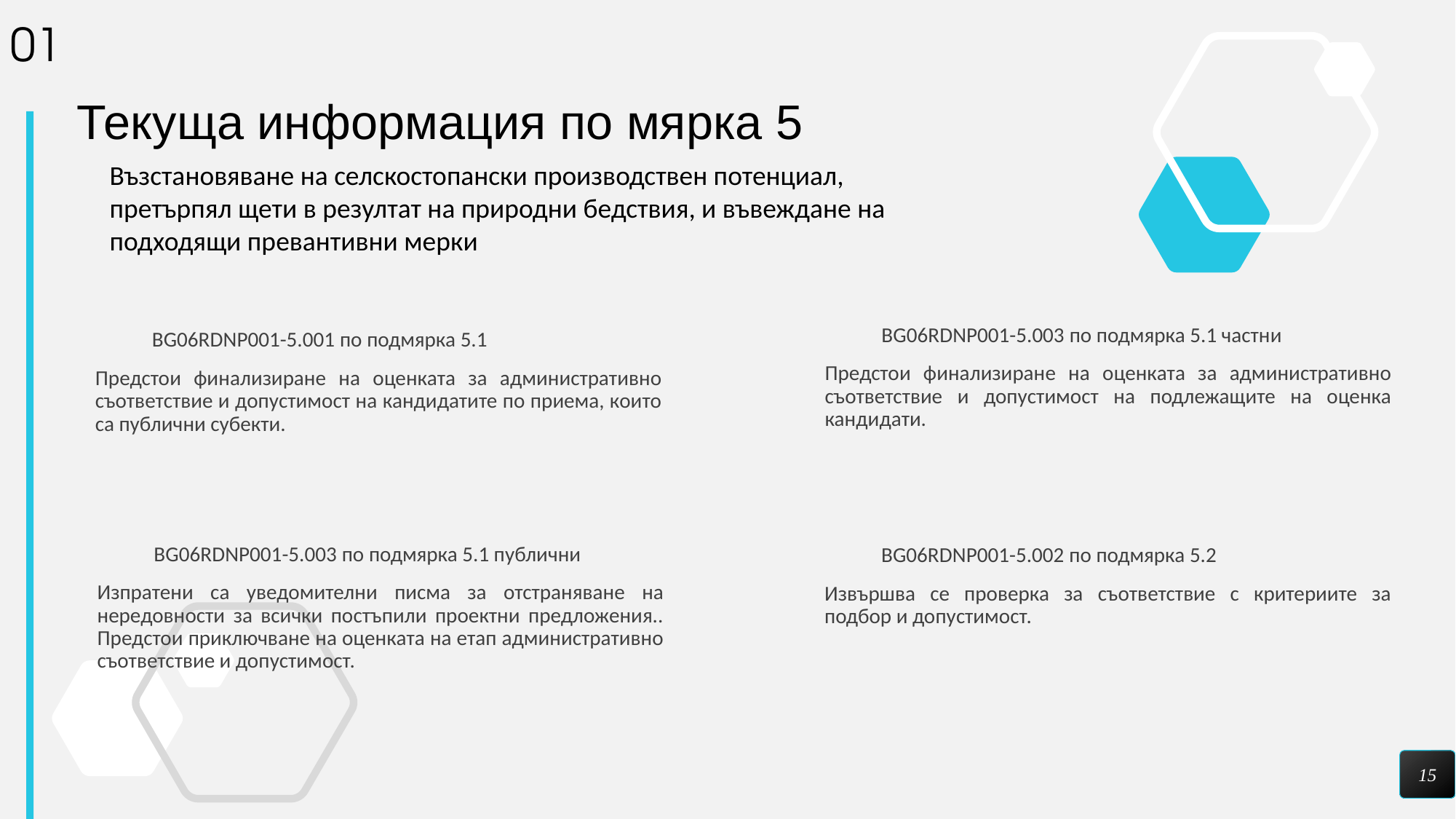

01
Текуща информация по мярка 5

Възстановяване на селскостопански производствен потенциал, претърпял щети в резултат на природни бедствия, и въвеждане на подходящи превантивни мерки
            BG06RDNP001-5.003 по подмярка 5.1 частни
Предстои финализиране на оценката за административно съответствие и допустимост на подлежащите на оценка кандидати.
            BG06RDNP001-5.001 по подмярка 5.1
Предстои финализиране на оценката за административно съответствие и допустимост на кандидатите по приема, които са публични субекти.
            BG06RDNP001-5.003 по подмярка 5.1 публични
Изпратени са уведомителни писма за отстраняване на нередовности за всички постъпили проектни предложения.. Предстои приключване на оценката на етап административно съответствие и допустимост.
            BG06RDNP001-5.002 по подмярка 5.2
Извършва се проверка за съответствие с критериите за подбор и допустимост.

15